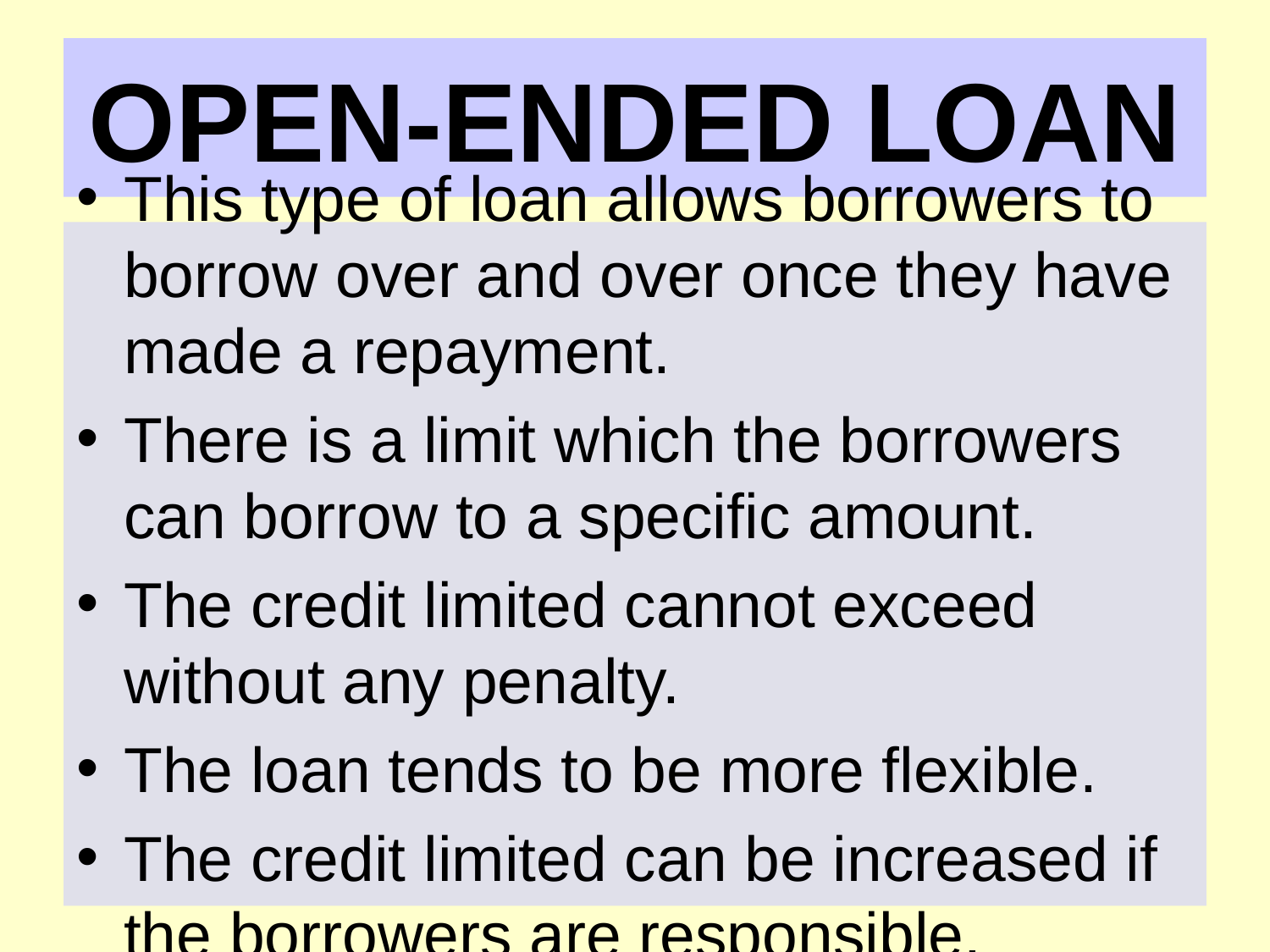

# OPEN-ENDED LOAN
This type of loan allows borrowers to borrow over and over once they have made a repayment.
There is a limit which the borrowers can borrow to a specific amount.
The credit limited cannot exceed without any penalty.
The loan tends to be more flexible.
The credit limited can be increased if the borrowers are responsible.